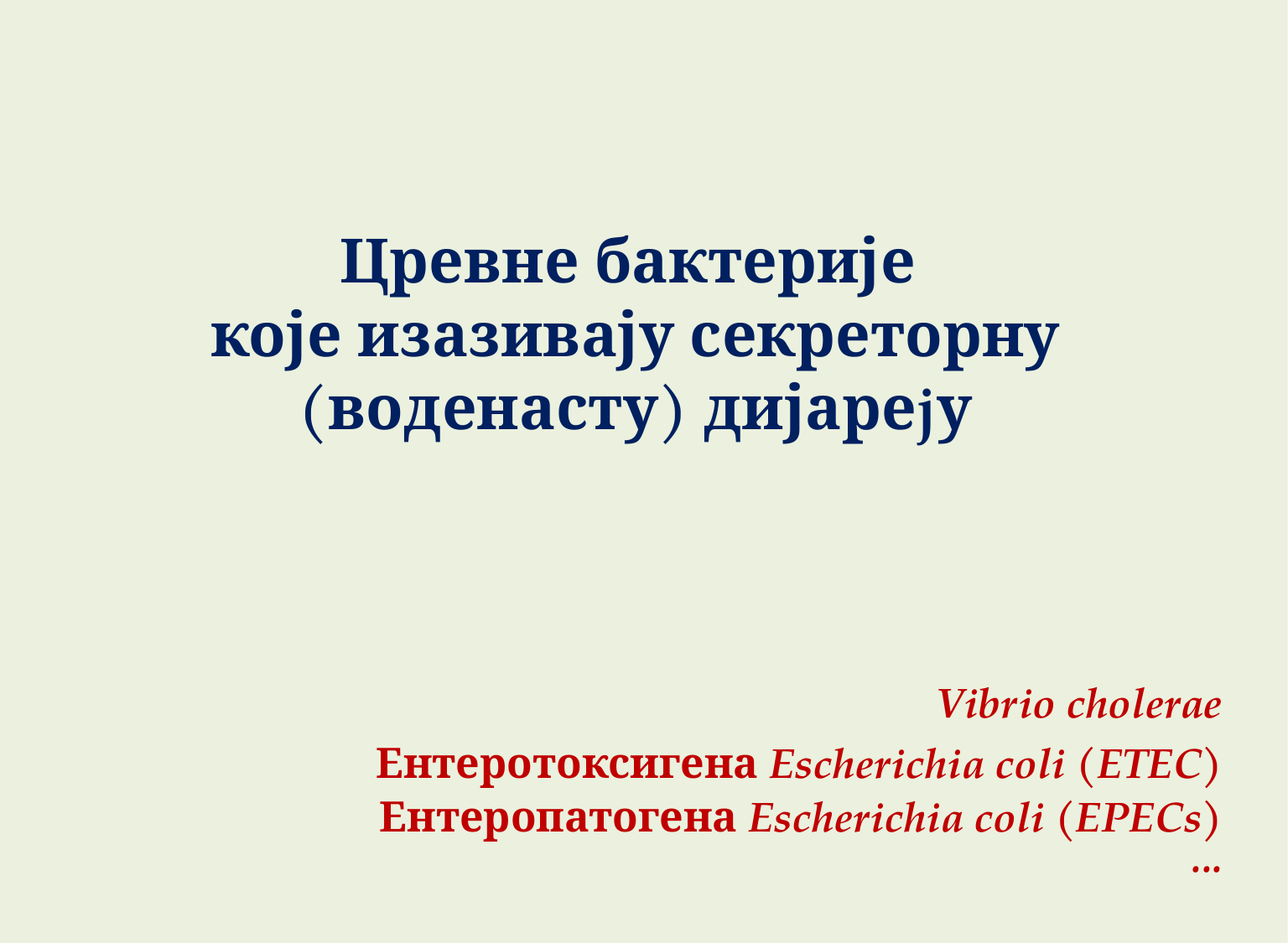

# Цревне бактерије које изазивају секреторну (воденасту) дијареjу
Vibrio cholerae

Ентеротоксигена Escherichia coli (ETEC)

Ентеропатогена Escherichia coli (EPECs)
...